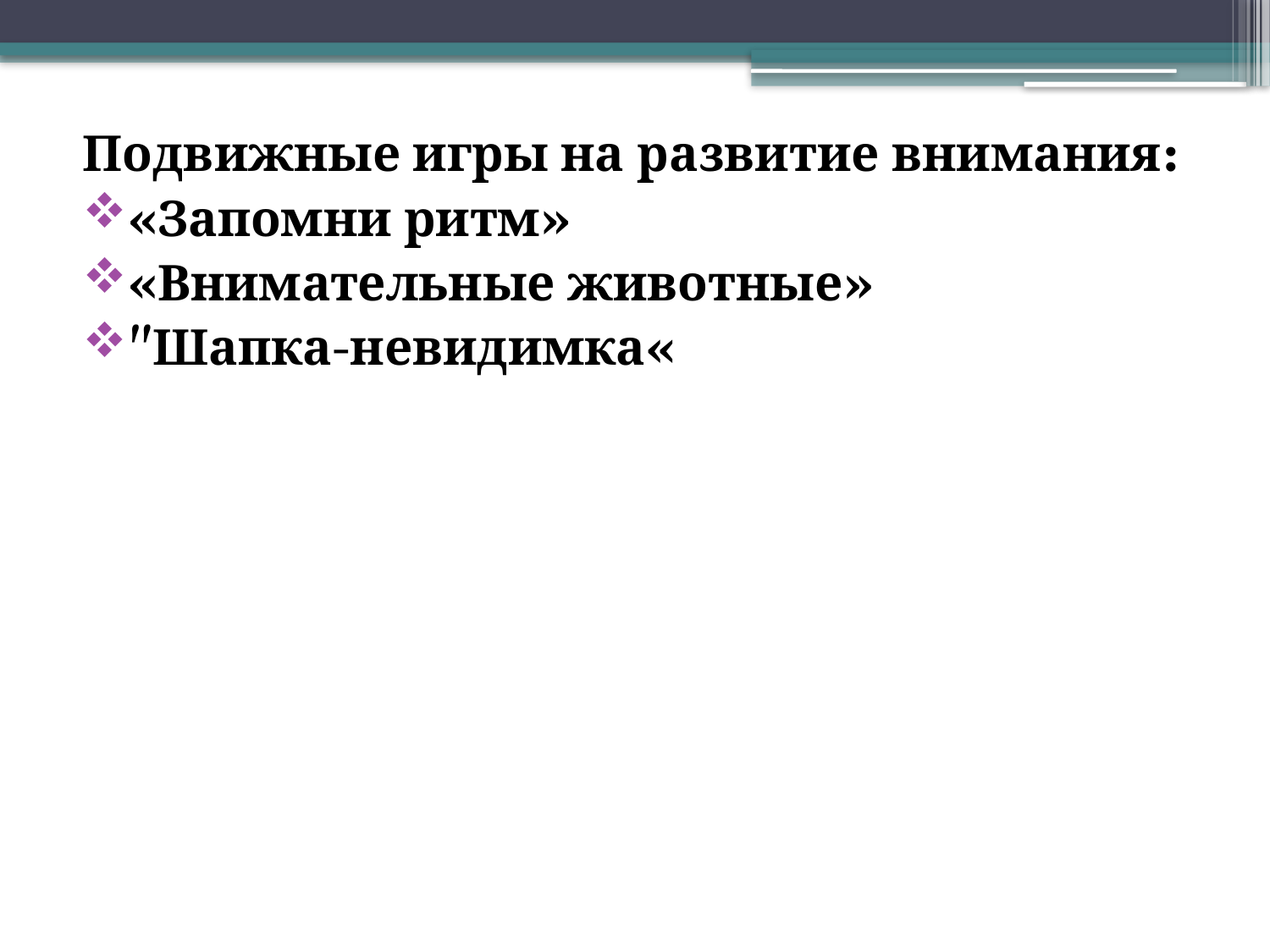

Подвижные игры на развитие внимания:
«Запомни ритм»
«Внимательные животные»
"Шапка-невидимка«